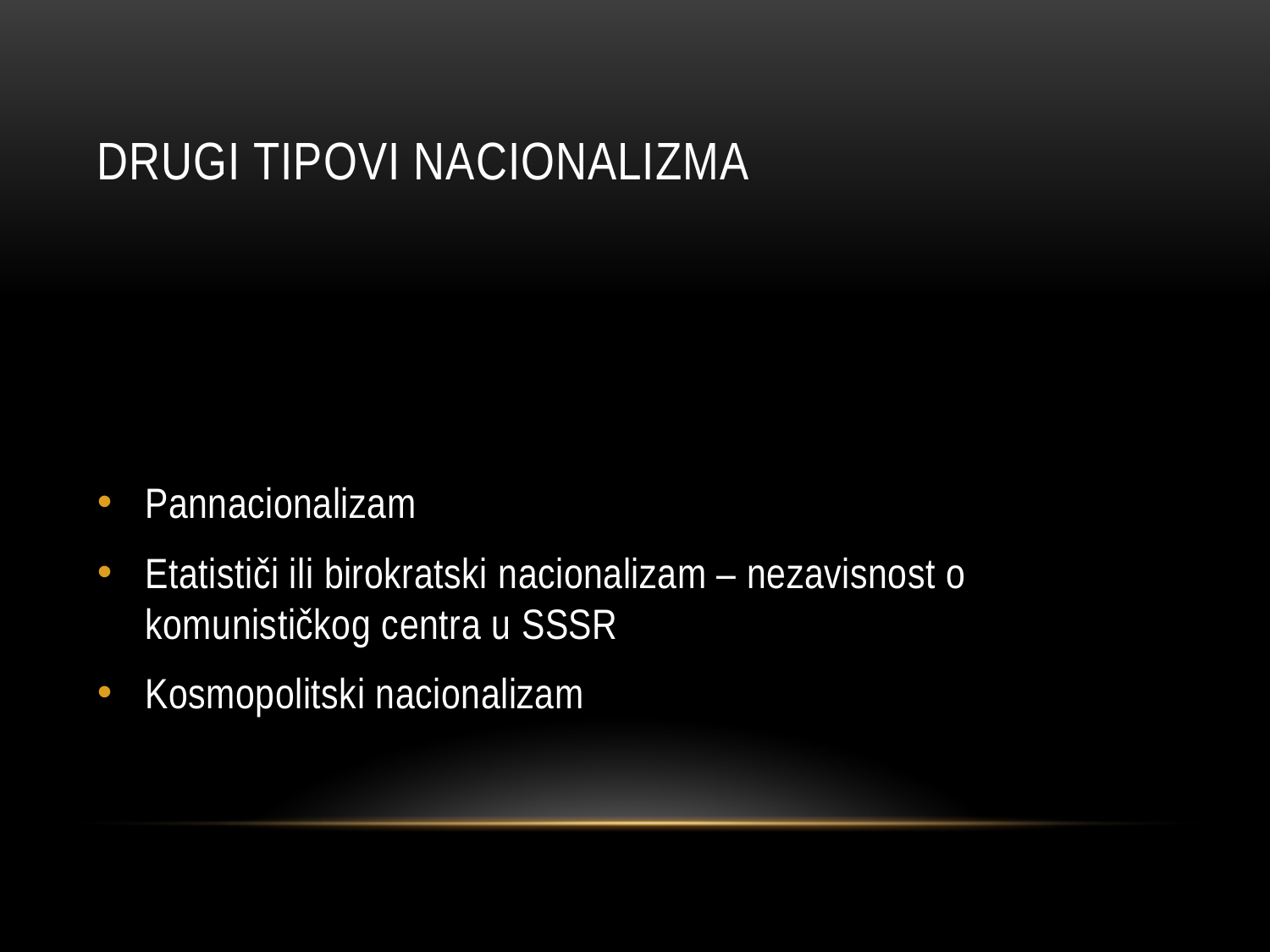

# Drugi tipovi nacionalizma
Pannacionalizam
Etatističi ili birokratski nacionalizam – nezavisnost o komunističkog centra u SSSR
Kosmopolitski nacionalizam